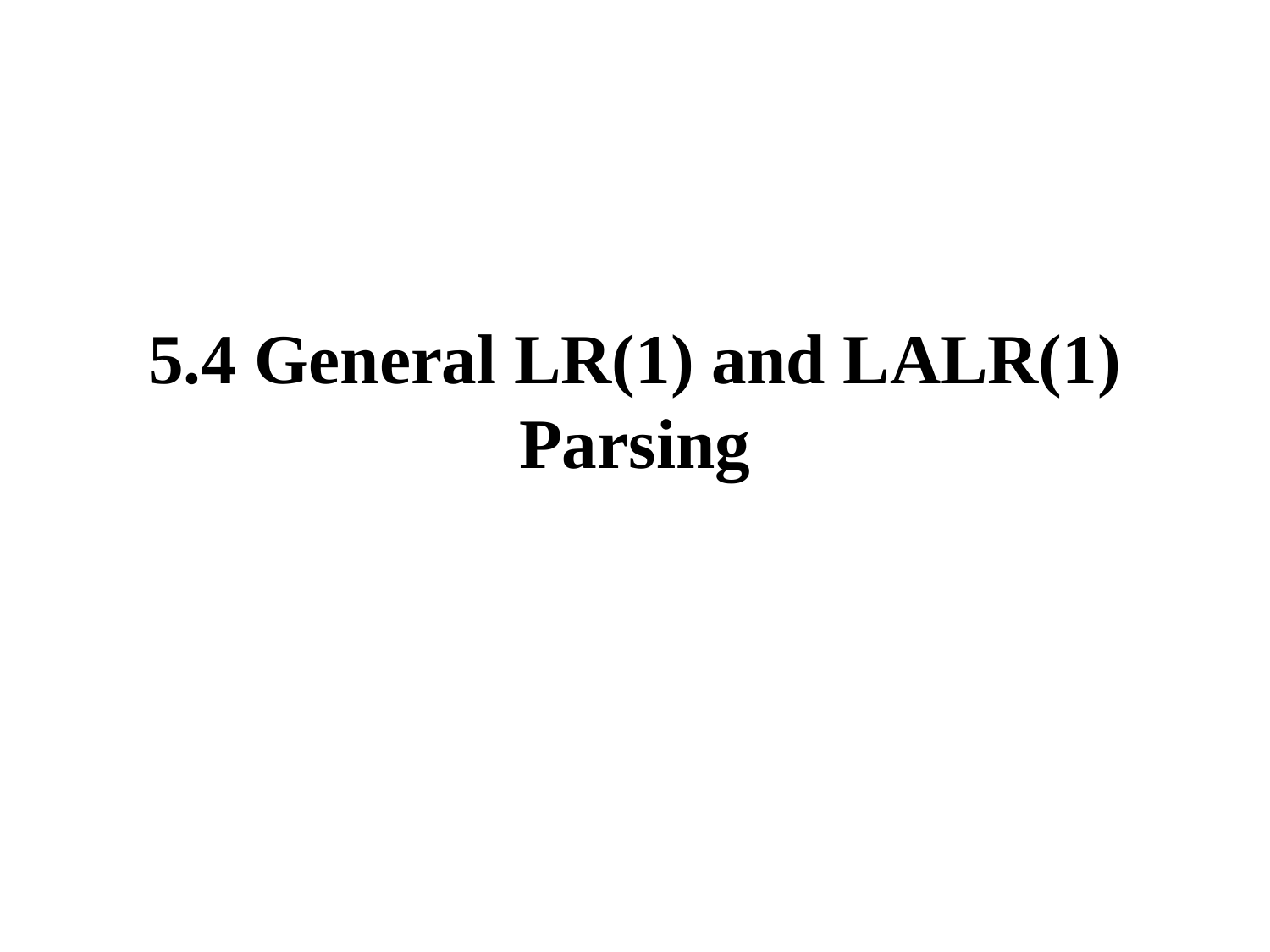

# 5.4 General LR(1) and LALR(1) Parsing